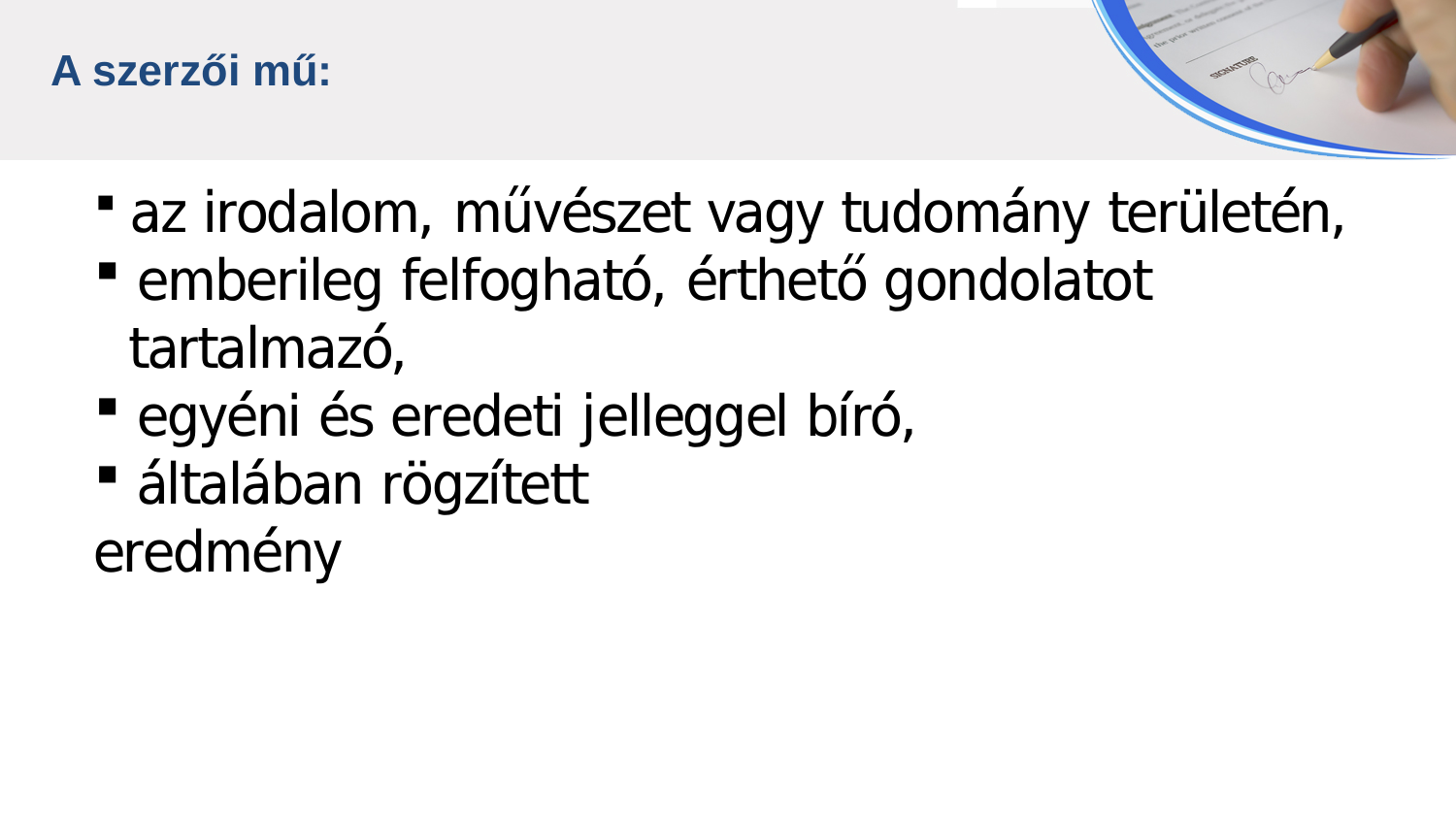

A szerzői mű:

 az irodalom, művészet vagy tudomány területén,
 emberileg felfogható, érthető gondolatot
  tartalmazó,
 egyéni és eredeti jelleggel bíró,
 általában rögzített
eredmény